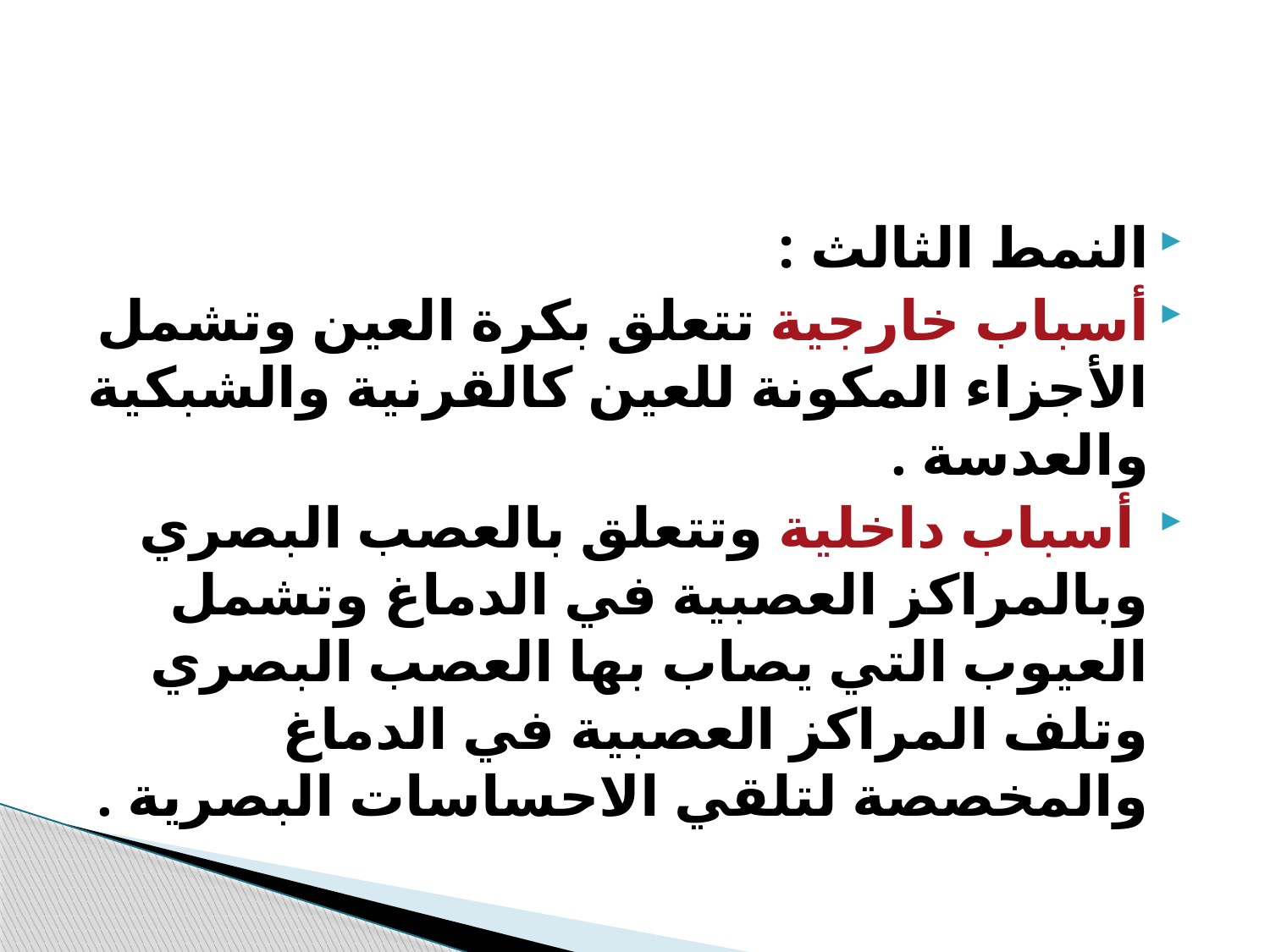

#
النمط الثالث :
أسباب خارجية تتعلق بكرة العين وتشمل الأجزاء المكونة للعين كالقرنية والشبكية والعدسة .
 أسباب داخلية وتتعلق بالعصب البصري وبالمراكز العصبية في الدماغ وتشمل العيوب التي يصاب بها العصب البصري وتلف المراكز العصبية في الدماغ والمخصصة لتلقي الاحساسات البصرية .